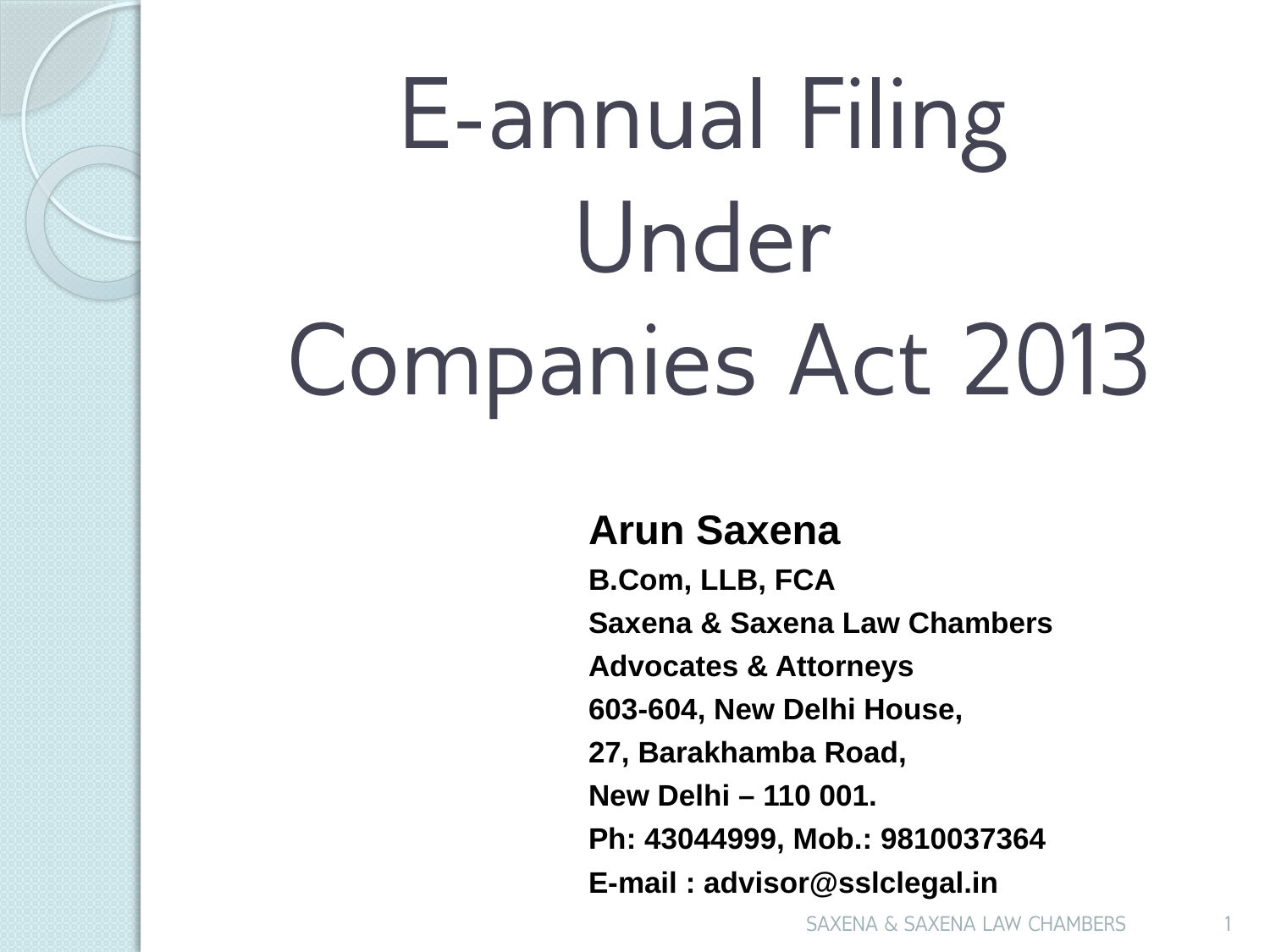

# E-annual Filing Under Companies Act 2013
Arun Saxena
B.Com, LLB, FCA
Saxena & Saxena Law Chambers
Advocates & Attorneys
603-604, New Delhi House,
27, Barakhamba Road,
New Delhi – 110 001.
Ph: 43044999, Mob.: 9810037364
E-mail : advisor@sslclegal.in
SAXENA & SAXENA LAW CHAMBERS
1